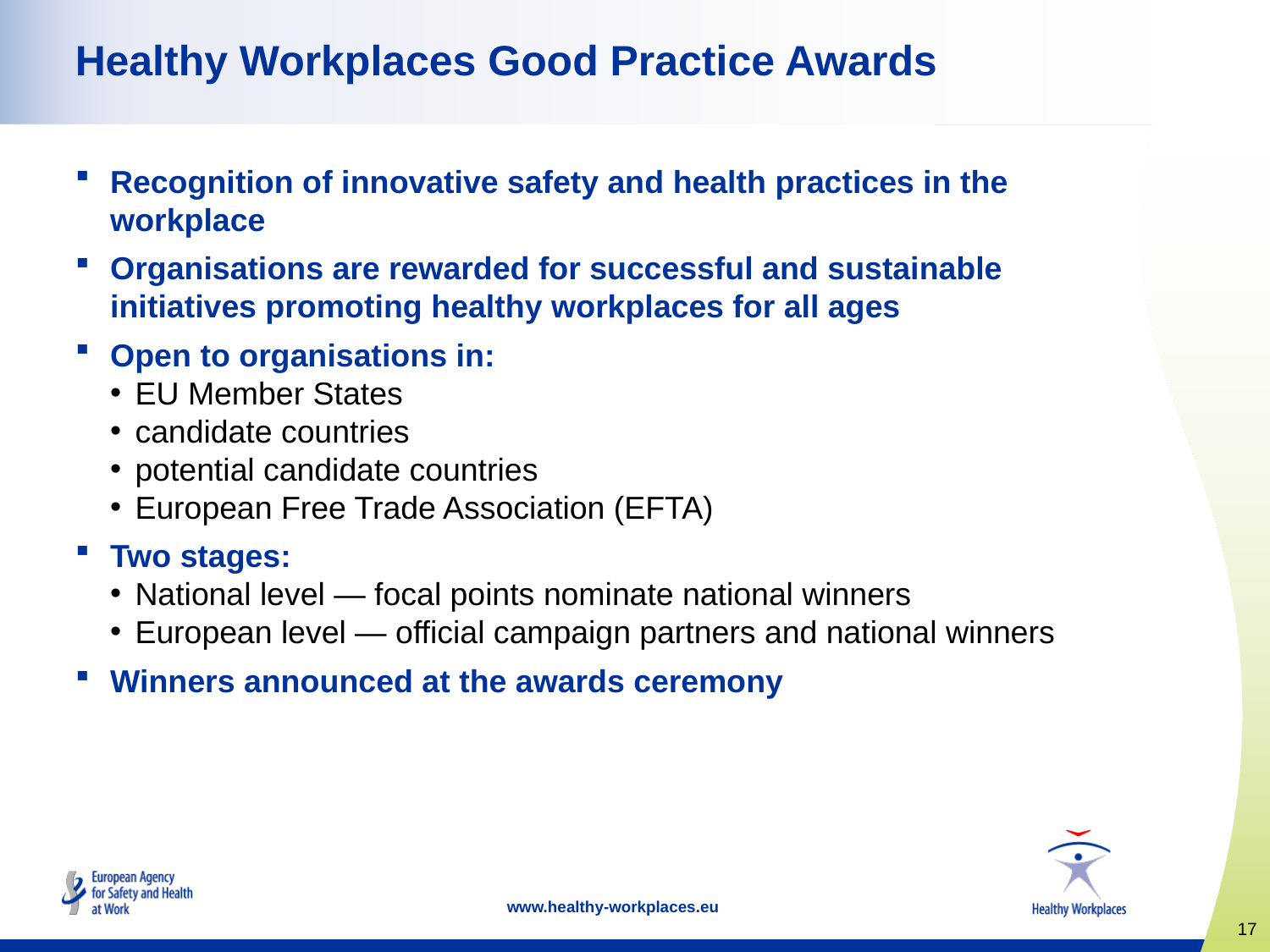

# Healthy Workplaces Good Practice Awards
Recognition of innovative safety and health practices in the workplace
Organisations are rewarded for successful and sustainable initiatives promoting healthy workplaces for all ages
Open to organisations in:
EU Member States
candidate countries
potential candidate countries
European Free Trade Association (EFTA)
Two stages:
National level — focal points nominate national winners
European level — official campaign partners and national winners
Winners announced at the awards ceremony